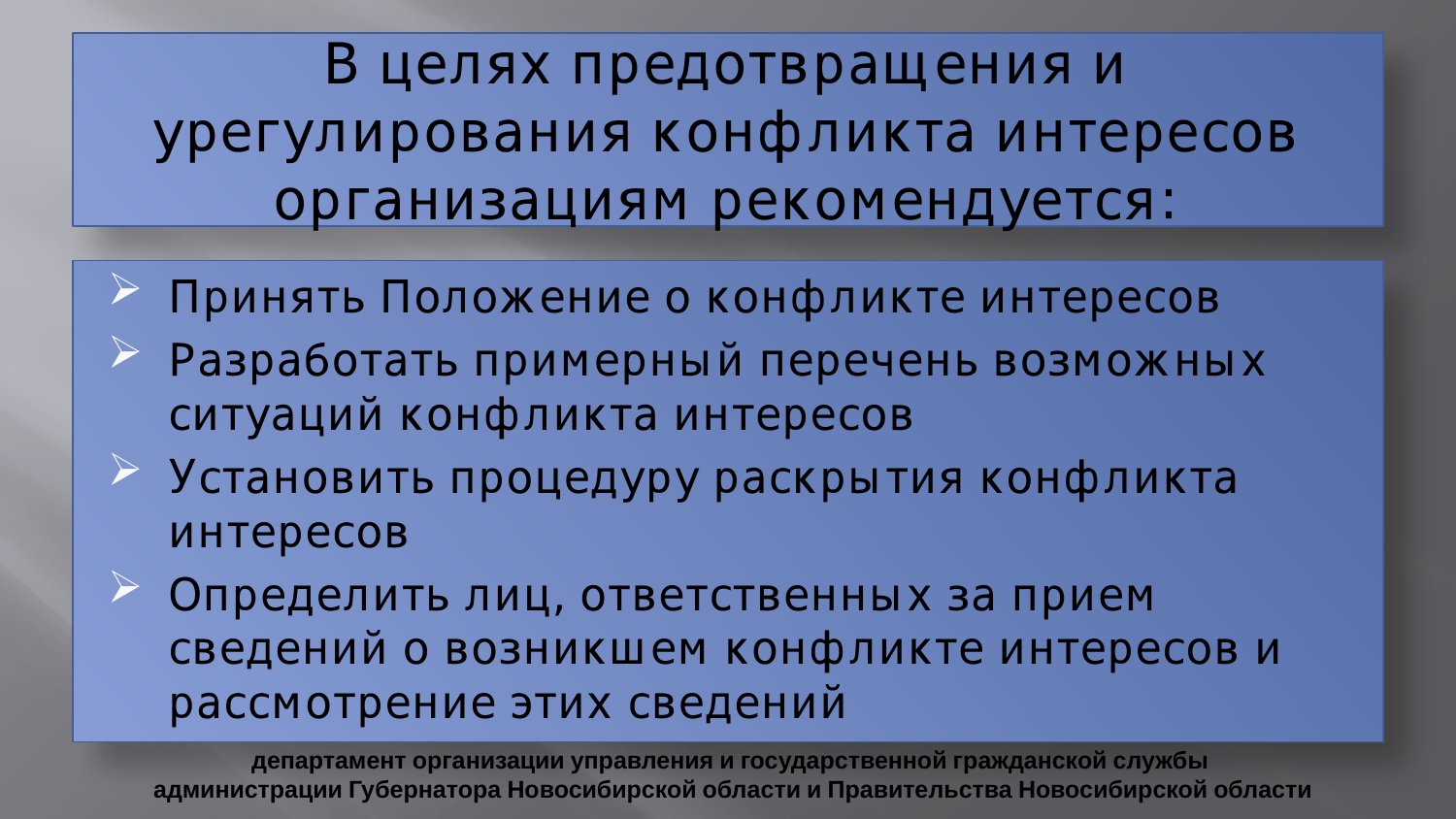

# В целях предотвращения и урегулирования конфликта интересов организациям рекомендуется:
Принять Положение о конфликте интересов
Разработать примерный перечень возможных ситуаций конфликта интересов
Установить процедуру раскрытия конфликта интересов
Определить лиц, ответственных за прием сведений о возникшем конфликте интересов и рассмотрение этих сведений

департамент организации управления и государственной гражданской службы
администрации Губернатора Новосибирской области и Правительства Новосибирской области